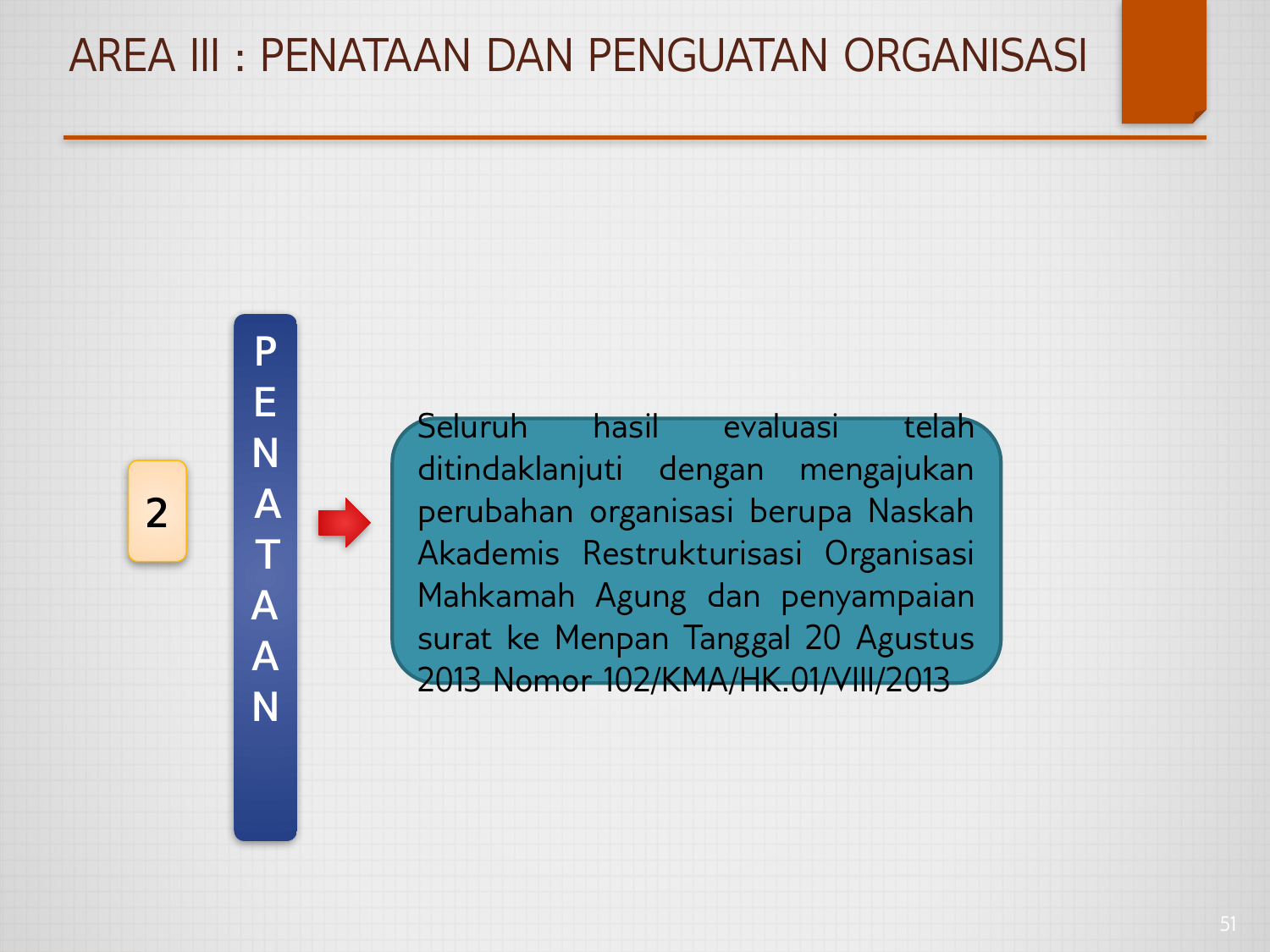

# AREA III : PENATAAN DAN PENGUATAN ORGANISASI
PENATAAN
Seluruh hasil evaluasi telah ditindaklanjuti dengan mengajukan perubahan organisasi berupa Naskah Akademis Restrukturisasi Organisasi Mahkamah Agung dan penyampaian surat ke Menpan Tanggal 20 Agustus 2013 Nomor 102/KMA/HK.01/VIII/2013
2

51